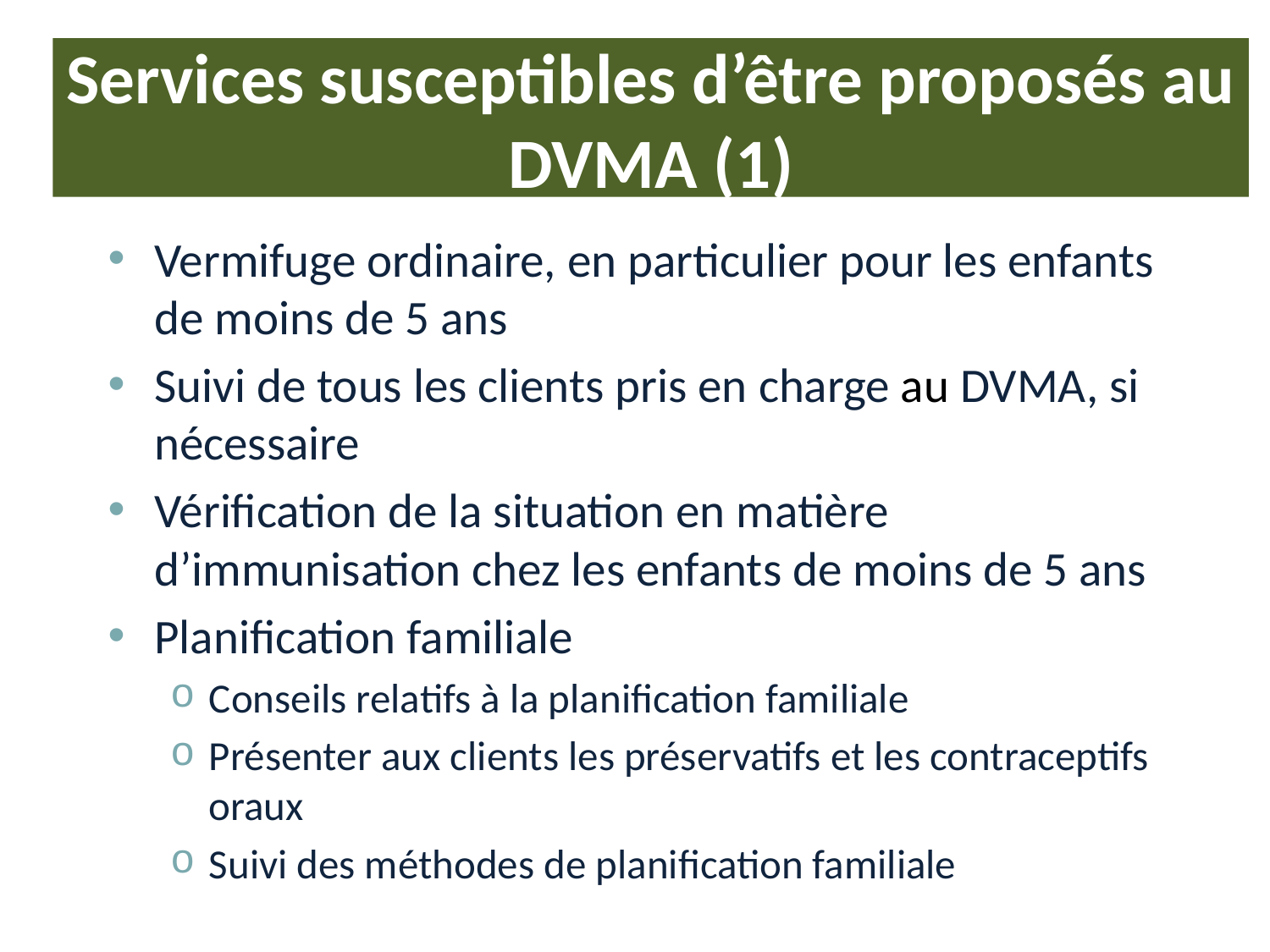

# Services susceptibles d’être proposés au DVMA (1)
Vermifuge ordinaire, en particulier pour les enfants de moins de 5 ans
Suivi de tous les clients pris en charge au DVMA, si nécessaire
Vérification de la situation en matière d’immunisation chez les enfants de moins de 5 ans
Planification familiale
Conseils relatifs à la planification familiale
Présenter aux clients les préservatifs et les contraceptifs oraux
Suivi des méthodes de planification familiale